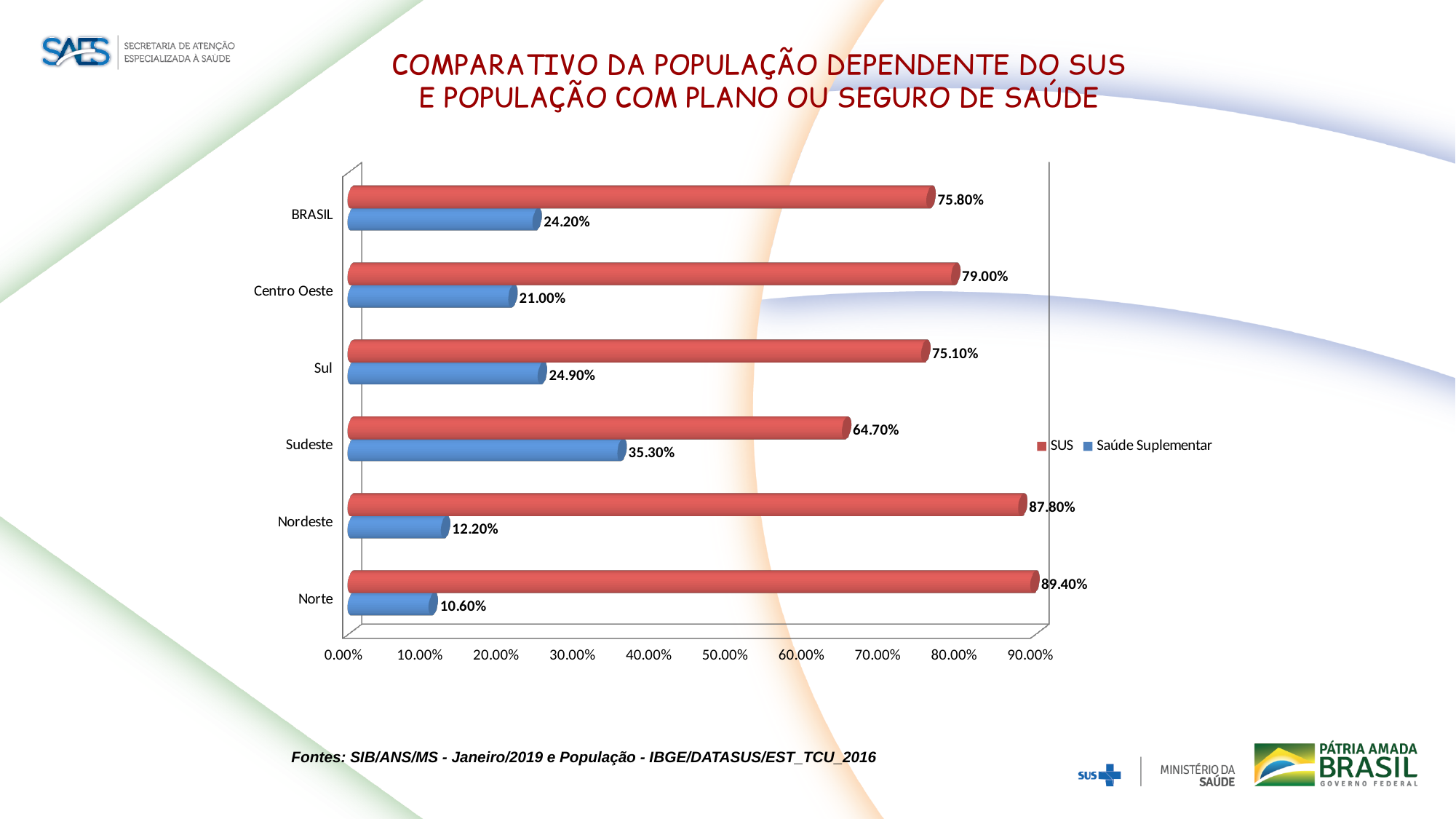

COMPARATIVO DA POPULAÇÃO DEPENDENTE DO SUS
E POPULAÇÃO COM PLANO OU SEGURO DE SAÚDE

[unsupported chart]

Fontes: SIB/ANS/MS - Janeiro/2019 e População - IBGE/DATASUS/EST_TCU_2016